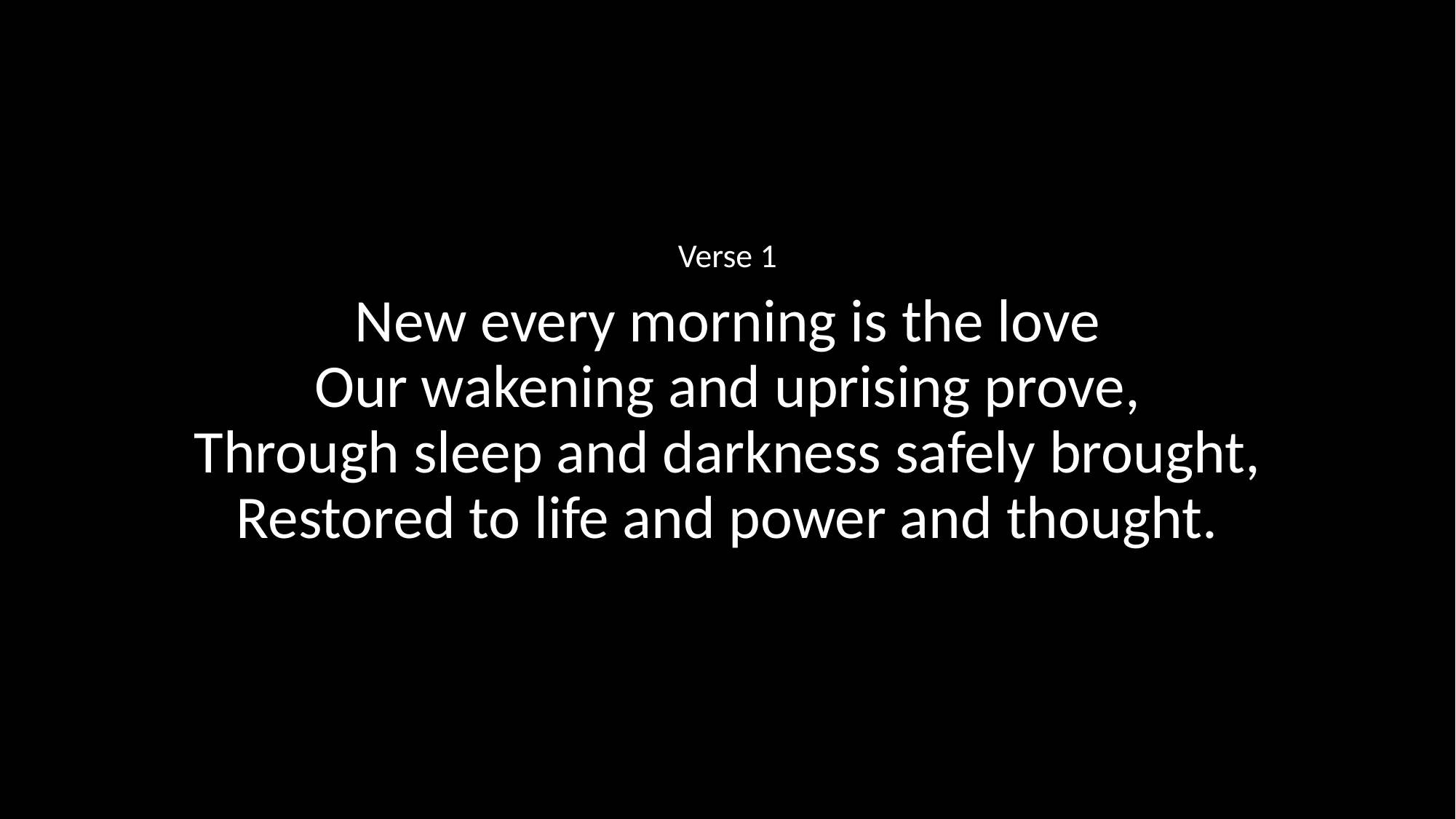

Verse 1
New every morning is the love
Our wakening and uprising prove,
Through sleep and darkness safely brought,
Restored to life and power and thought.